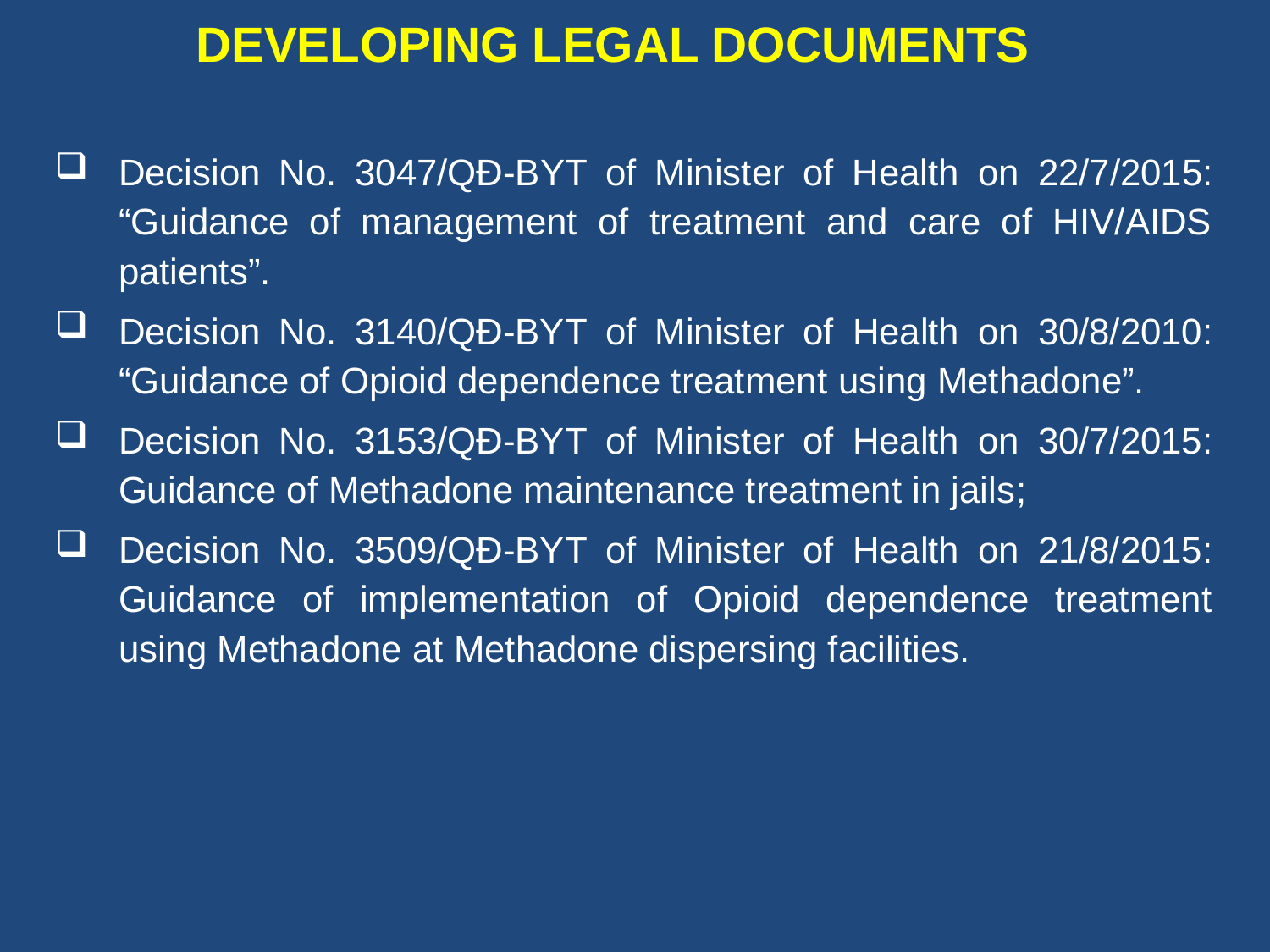

DEVELOPING LEGAL DOCUMENTS
Decision No. 3047/QĐ-BYT of Minister of Health on 22/7/2015: “Guidance of management of treatment and care of HIV/AIDS patients”.
Decision No. 3140/QĐ-BYT of Minister of Health on 30/8/2010: “Guidance of Opioid dependence treatment using Methadone”.
Decision No. 3153/QĐ-BYT of Minister of Health on 30/7/2015: Guidance of Methadone maintenance treatment in jails;
Decision No. 3509/QĐ-BYT of Minister of Health on 21/8/2015: Guidance of implementation of Opioid dependence treatment using Methadone at Methadone dispersing facilities.